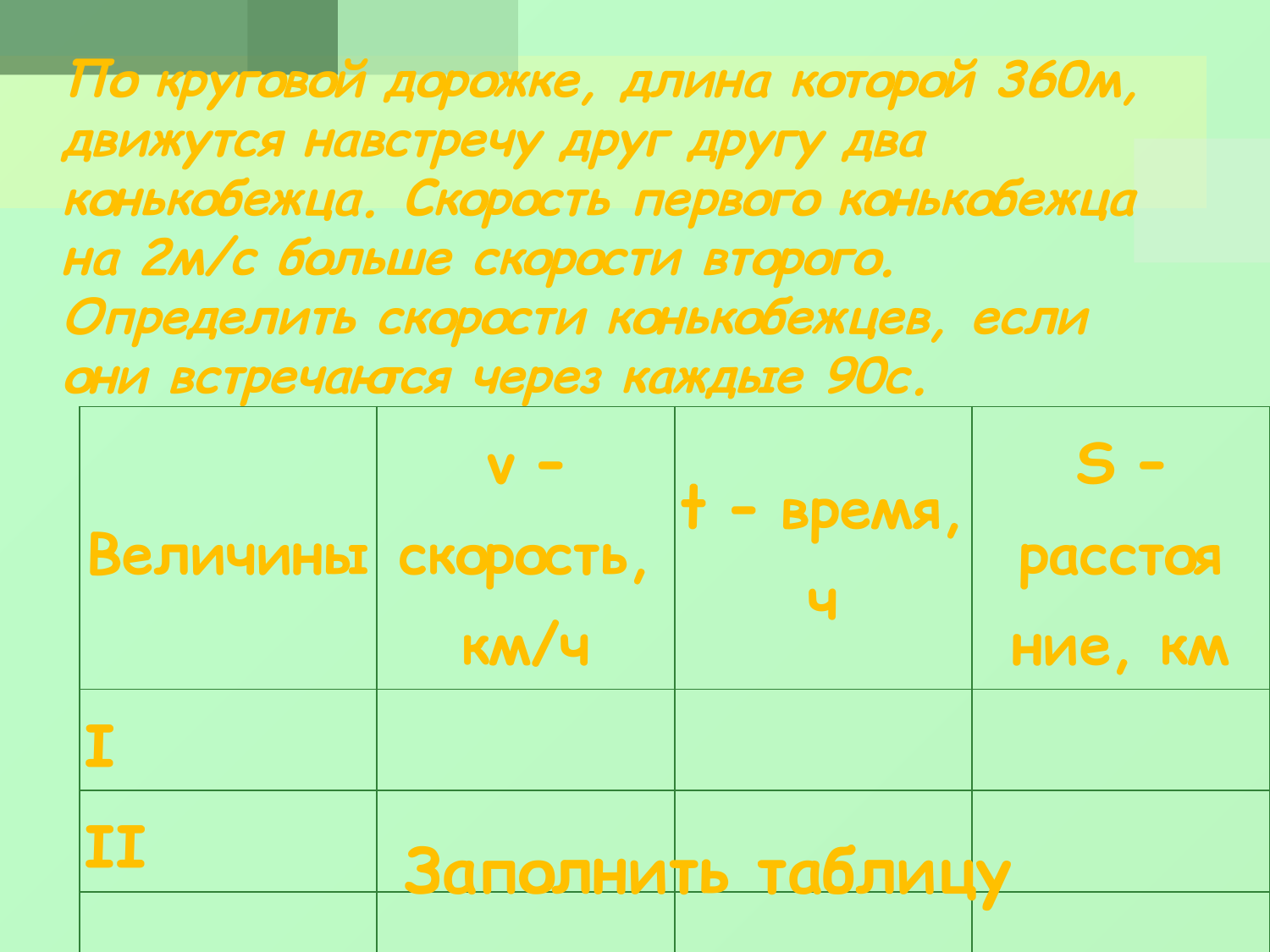

# По круговой дорожке, длина которой 360м, движутся навстречу друг другу два конькобежца. Скорость первого конькобежца на 2м/с больше скорости второго. Определить скорости конькобежцев, если они встречаются через каждые 90с.
| Величины | v – скорость, км/ч | t – время, ч | S – расстоя ние, км |
| --- | --- | --- | --- |
| I |  |  |  |
| II |  |  |  |
|  |  |  |  |
Заполнить таблицу